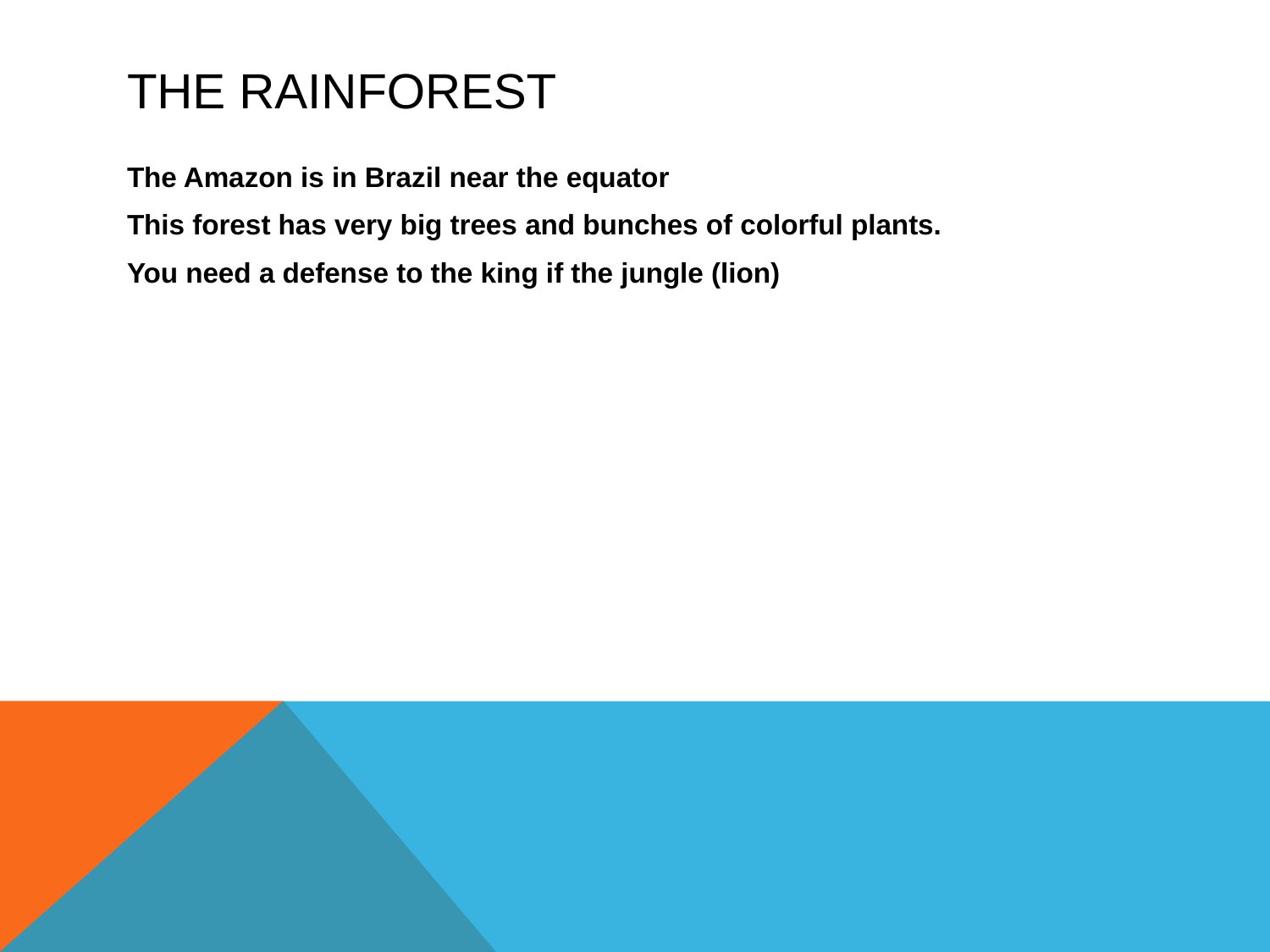

# The Rainforest
The Amazon is in Brazil near the equator
This forest has very big trees and bunches of colorful plants.
You need a defense to the king if the jungle (lion)